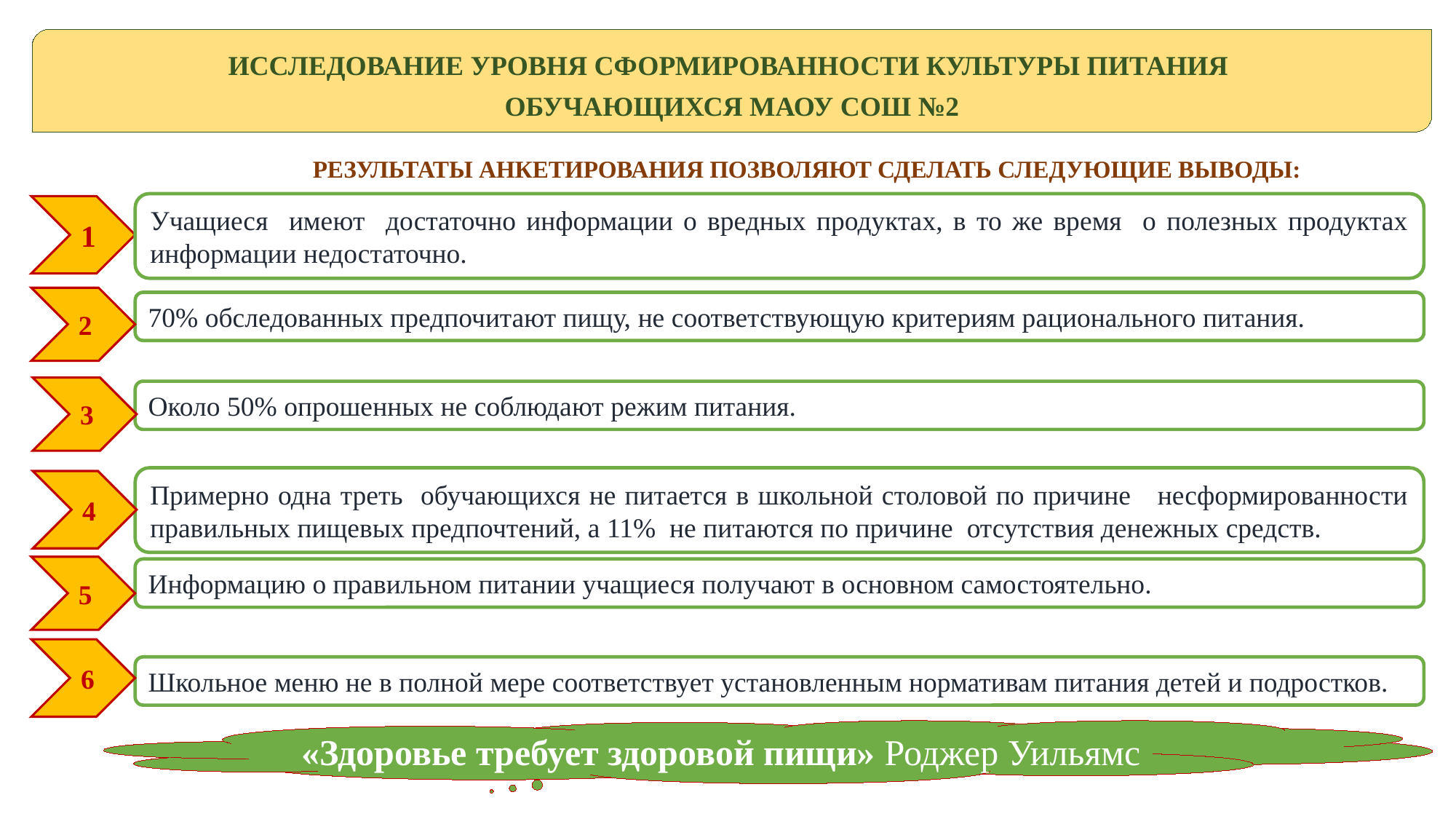

ИССЛЕДОВАНИЕ УРОВНЯ СФОРМИРОВАННОСТИ КУЛЬТУРЫ ПИТАНИЯ
ОБУЧАЮЩИХСЯ МАОУ СОШ №2
РЕЗУЛЬТАТЫ АНКЕТИРОВАНИЯ ПОЗВОЛЯЮТ СДЕЛАТЬ СЛЕДУЮЩИЕ ВЫВОДЫ:
Учащиеся  имеют  достаточно информации о вредных продуктах, в то же время  о полезных продуктах информации недостаточно.
1
2
70% обследованных предпочитают пищу, не соответствующую критериям рационального питания.
3
Около 50% опрошенных не соблюдают режим питания.
Примерно одна треть  обучающихся не питается в школьной столовой по причине   несформированности правильных пищевых предпочтений, а 11%  не питаются по причине  отсутствия денежных средств.
4
5
Информацию о правильном питании учащиеся получают в основном самостоятельно.
6
Школьное меню не в полной мере соответствует установленным нормативам питания детей и подростков.
«Здоровье требует здоровой пищи» Роджер Уильямс